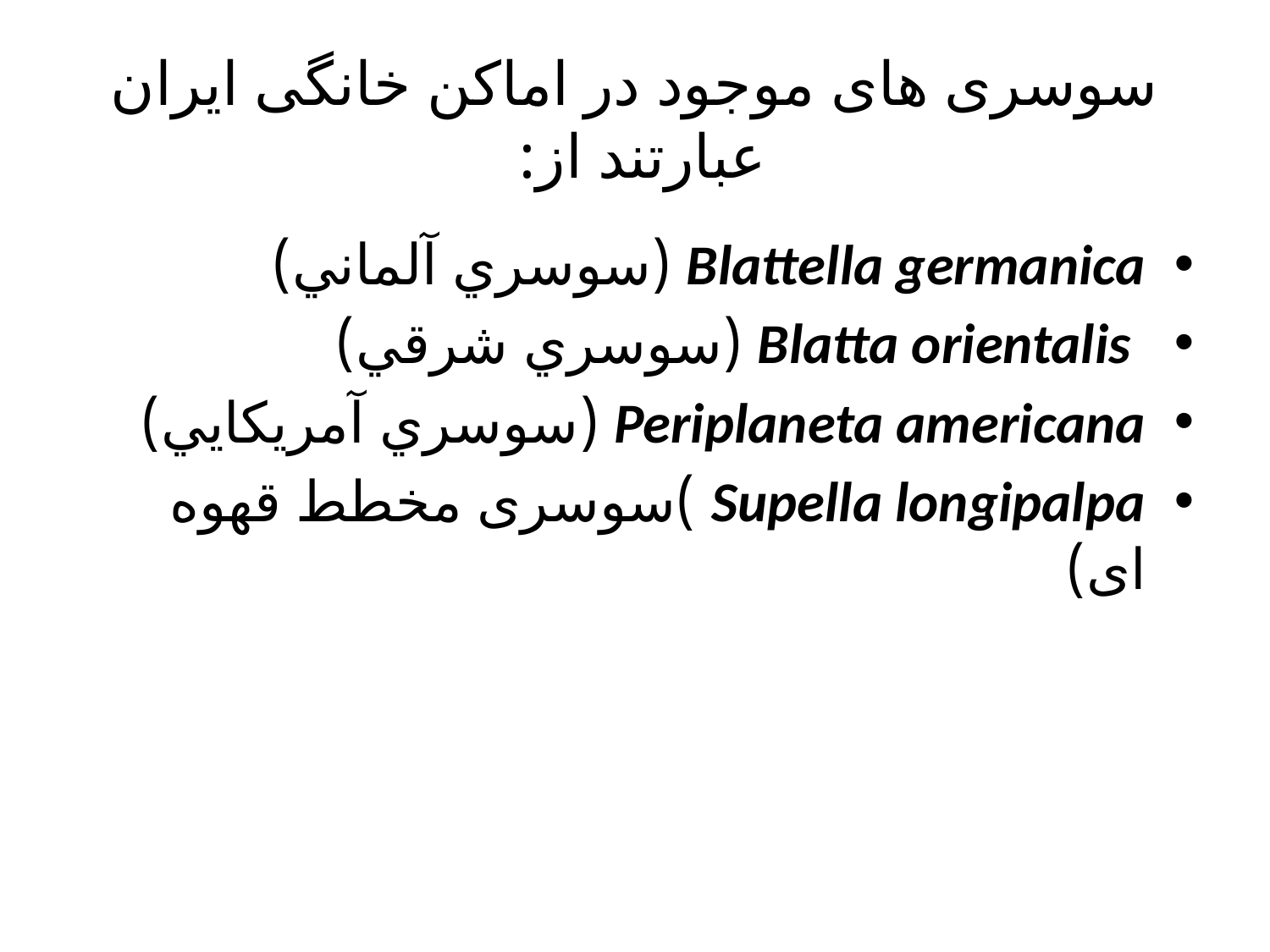

# سوسری های موجود در اماکن خانگی ایران عبارتند از:
Blattella germanica (سوسري آلماني)
 Blatta orientalis (سوسري شرقي)
Periplaneta americana (سوسري آمريكايي)
Supella longipalpa )سوسری مخطط قهوه ای)